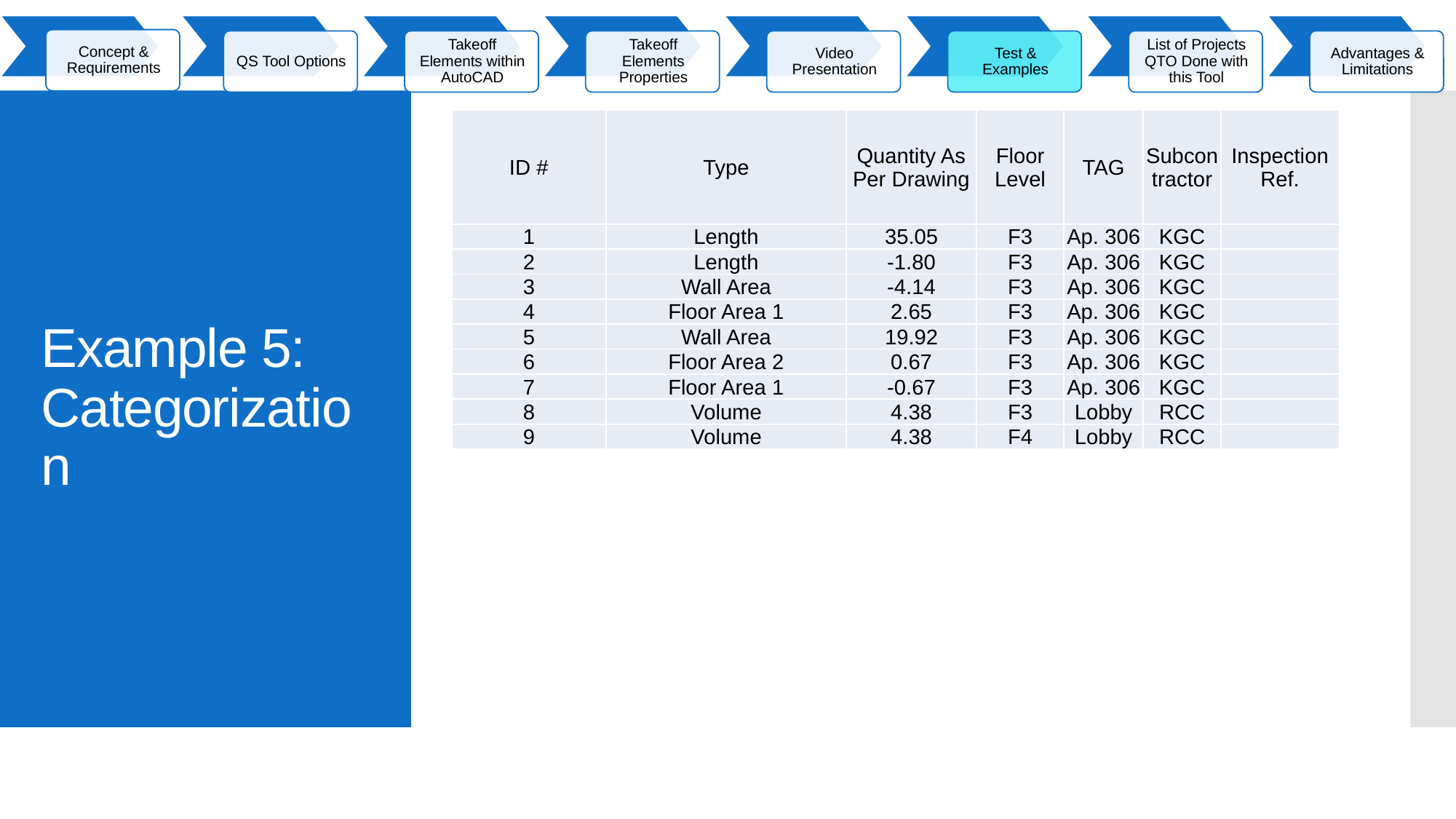

Concept & Requirements
QS Tool Options
Takeoff Elements within AutoCAD
Takeoff Elements Properties
Video Presentation
Test & Examples
List of Projects QTO Done with this Tool
Advantages & Limitations
| ID # | Type | Quantity As Per Drawing | Floor Level | TAG | Subcontractor | Inspection Ref. |
| --- | --- | --- | --- | --- | --- | --- |
| 1 | Length | 35.05 | F3 | Ap. 306 | KGC |  |
| 2 | Length | -1.80 | F3 | Ap. 306 | KGC |  |
| 3 | Wall Area | -4.14 | F3 | Ap. 306 | KGC |  |
| 4 | Floor Area 1 | 2.65 | F3 | Ap. 306 | KGC |  |
| 5 | Wall Area | 19.92 | F3 | Ap. 306 | KGC |  |
| 6 | Floor Area 2 | 0.67 | F3 | Ap. 306 | KGC |  |
| 7 | Floor Area 1 | -0.67 | F3 | Ap. 306 | KGC |  |
| 8 | Volume | 4.38 | F3 | Lobby | RCC |  |
| 9 | Volume | 4.38 | F4 | Lobby | RCC |  |
# Example 5: Categorization